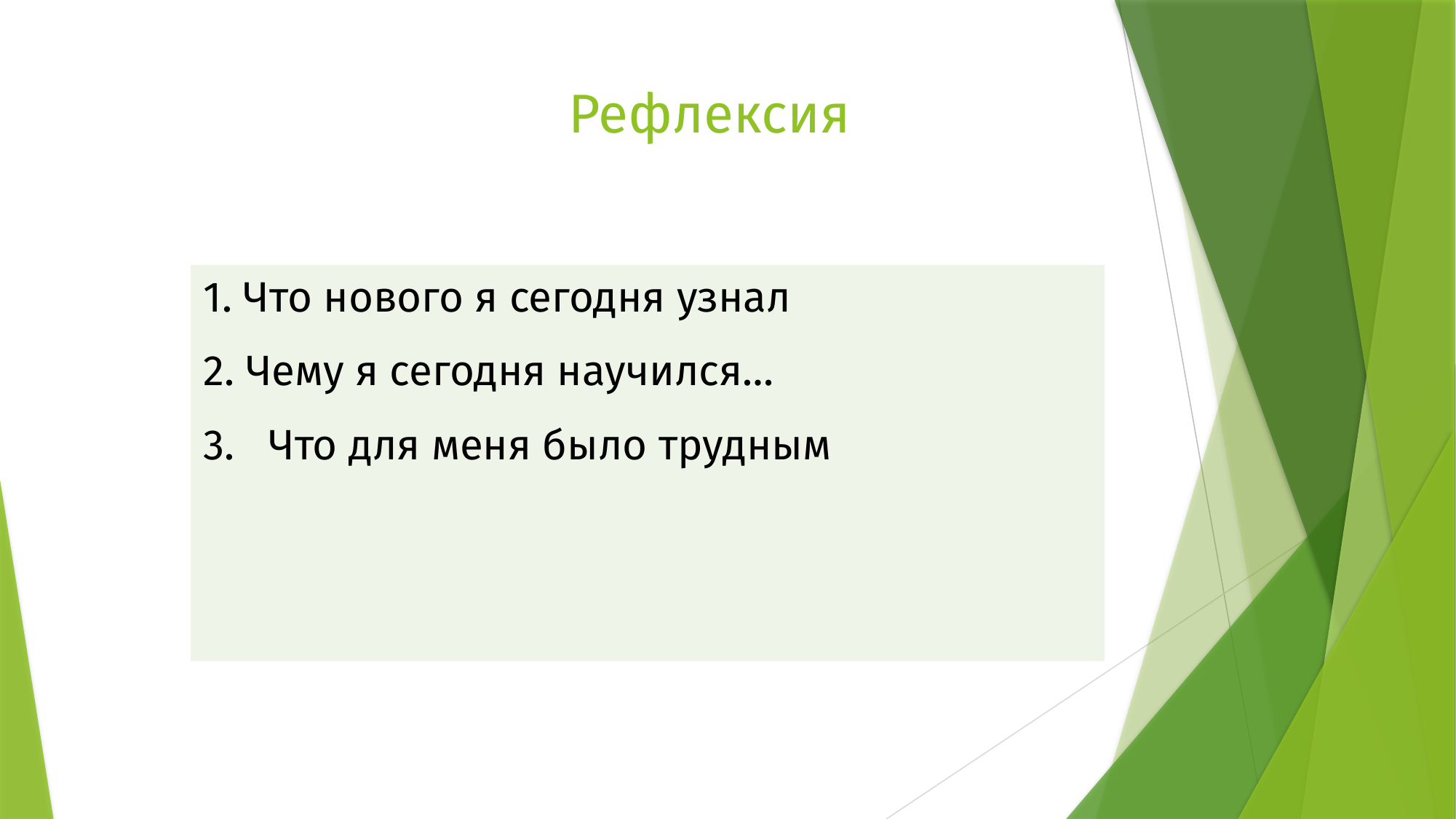

# Рефлексия
| 1. Что нового я сегодня узнал 2. Чему я сегодня научился… 3. Что для меня было трудным |
| --- |